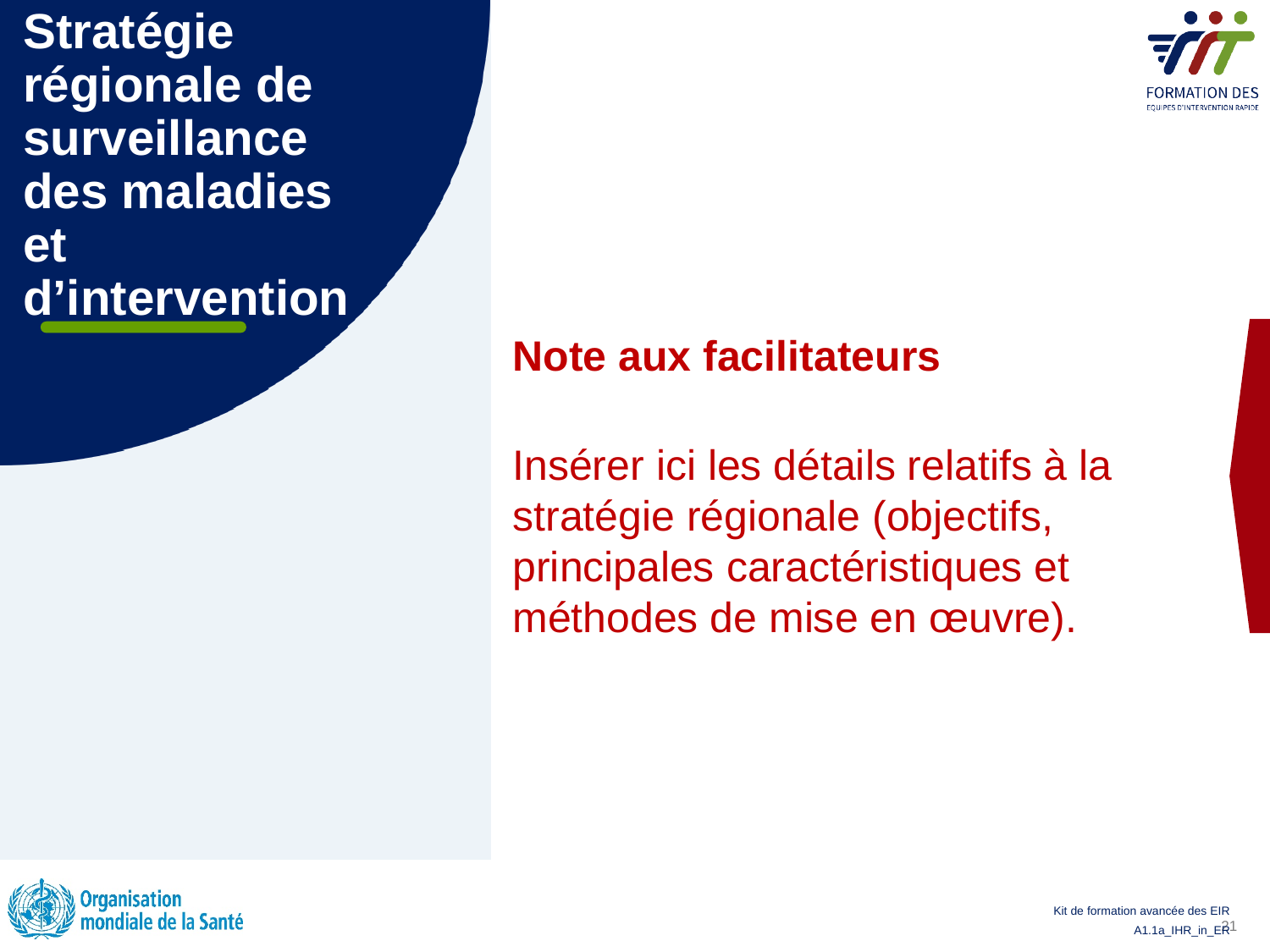

# Stratégie régionale de surveillance des maladies et d’intervention

Note aux facilitateurs

Insérer ici les détails relatifs à la stratégie régionale (objectifs, principales caractéristiques et méthodes de mise en œuvre).